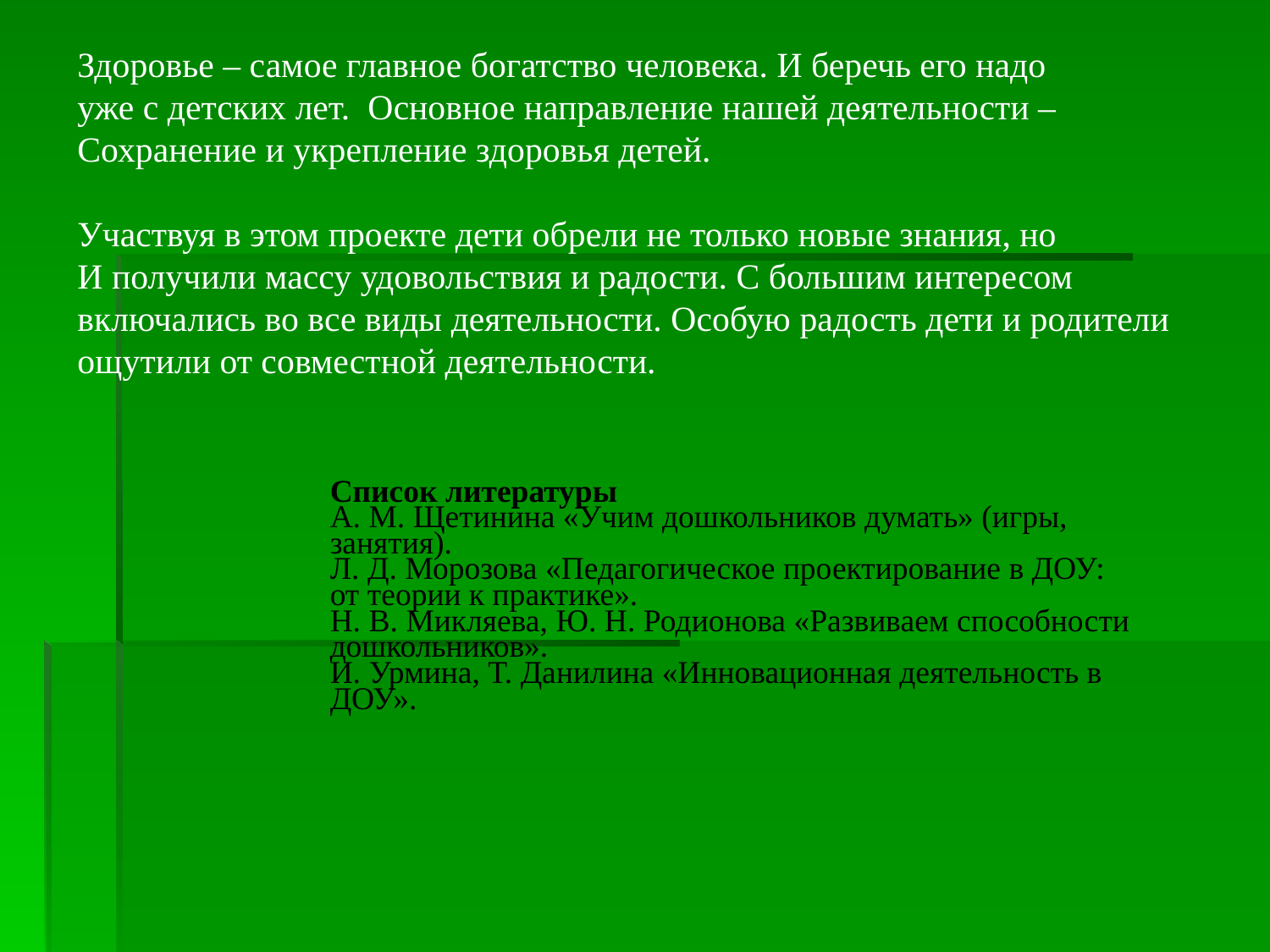

Здоровье – самое главное богатство человека. И беречь его надо
уже с детских лет.  Основное направление нашей деятельности –
Сохранение и укрепление здоровья детей.

Участвуя в этом проекте дети обрели не только новые знания, но
И получили массу удовольствия и радости. С большим интересом
включались во все виды деятельности. Особую радость дети и родители
ощутили от совместной деятельности.

Список литературы
А. М. Щетинина «Учим дошкольников думать» (игры, занятия).
Л. Д. Морозова «Педагогическое проектирование в ДОУ: от теории к практике».
Н. В. Микляева, Ю. Н. Родионова «Развиваем способности дошкольников».
И. Урмина, Т. Данилина «Инновационная деятельность в ДОУ».